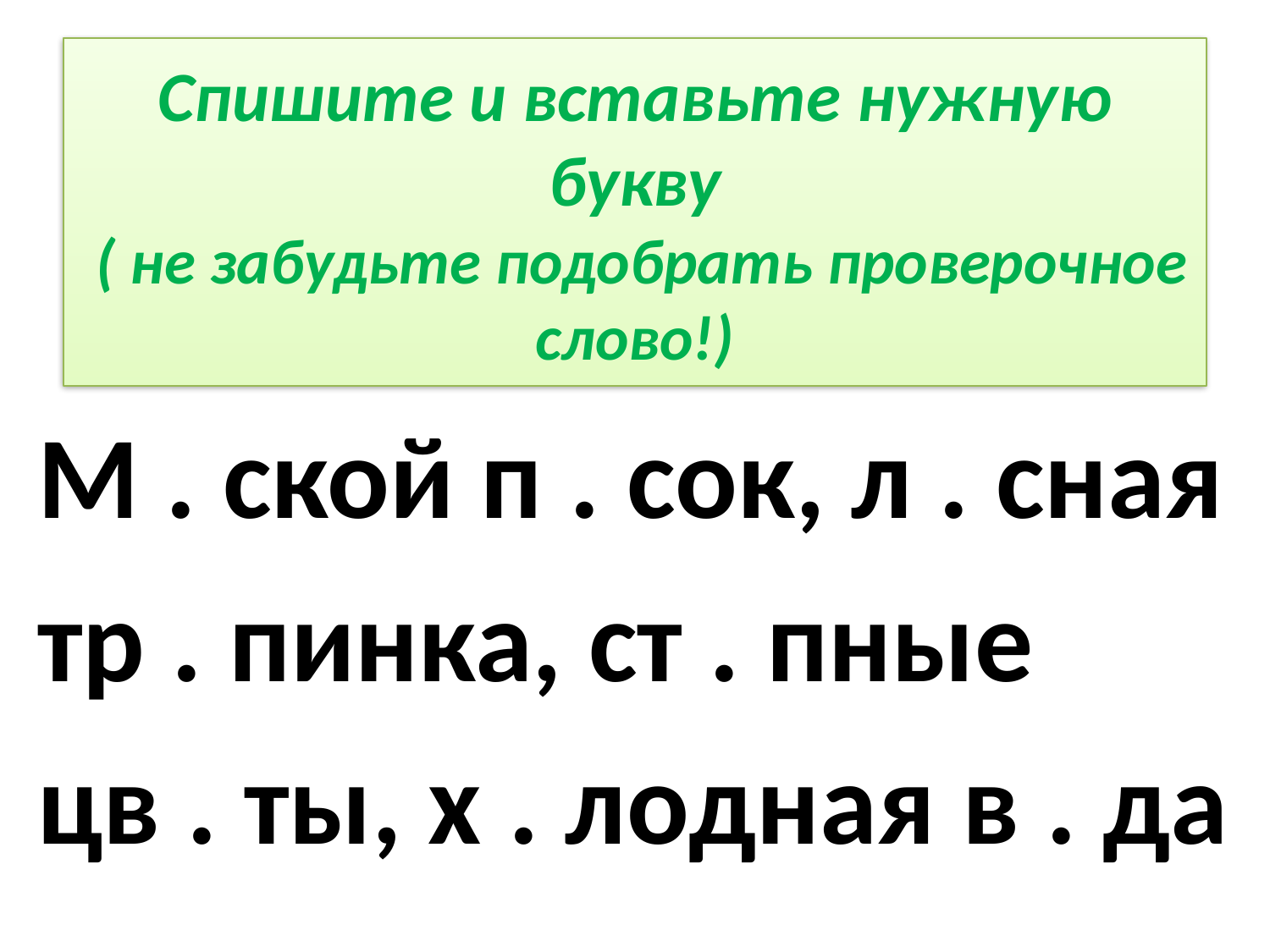

# Спишите и вставьте нужную букву ( не забудьте подобрать проверочное слово!)
М . ской п . сок, л . сная
тр . пинка, ст . пные
цв . ты, х . лодная в . да